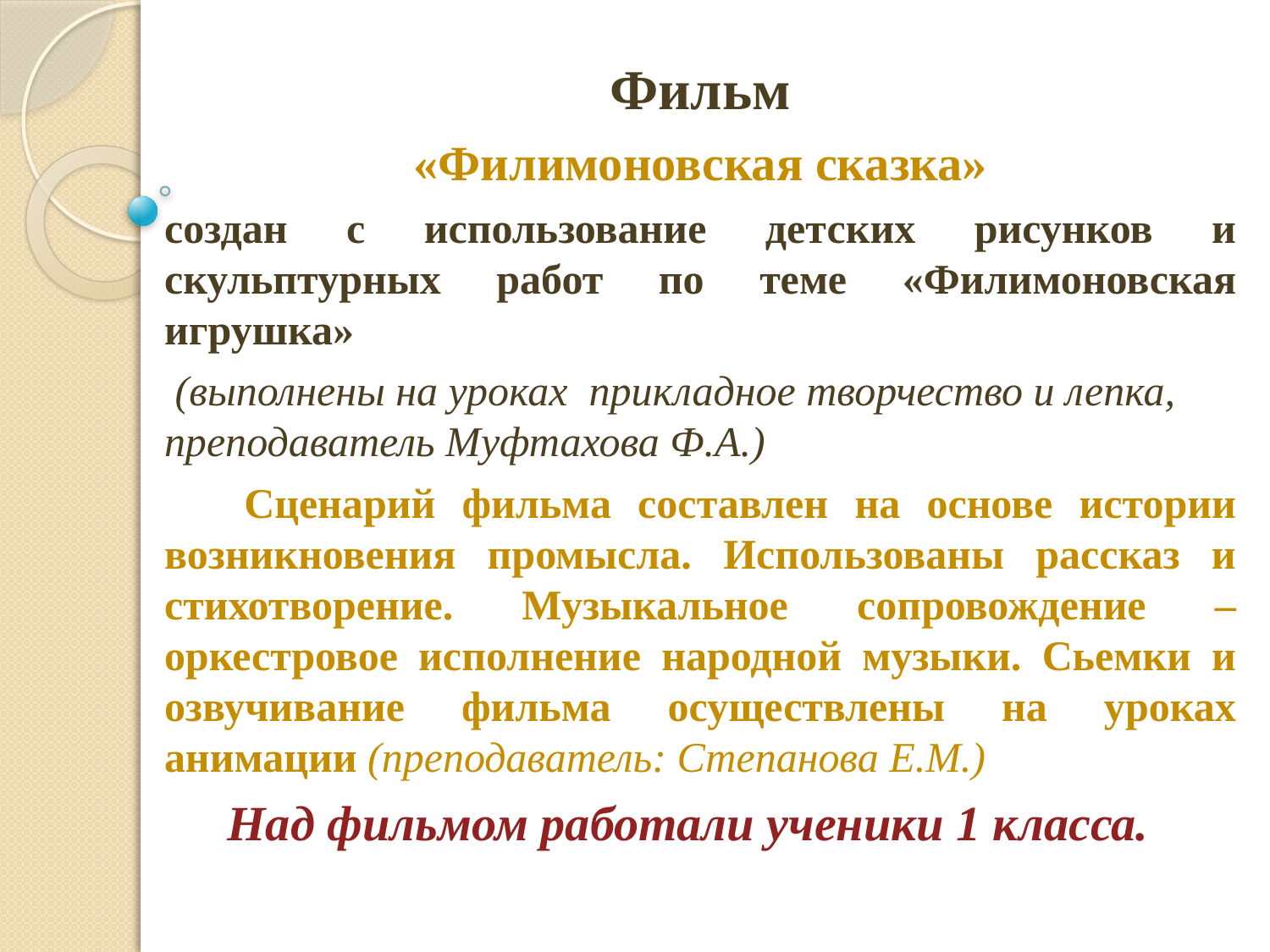

Фильм
 «Филимоновская сказка»
создан с использование детских рисунков и скульптурных работ по теме «Филимоновская игрушка»
 (выполнены на уроках  прикладное творчество и лепка, преподаватель Муфтахова Ф.А.)
   Сценарий фильма составлен на основе истории возникновения промысла. Использованы рассказ и стихотворение. Музыкальное сопровождение – оркестровое исполнение народной музыки. Сьемки и озвучивание фильма осуществлены на уроках анимации (преподаватель: Степанова Е.М.)
Над фильмом работали ученики 1 класса.